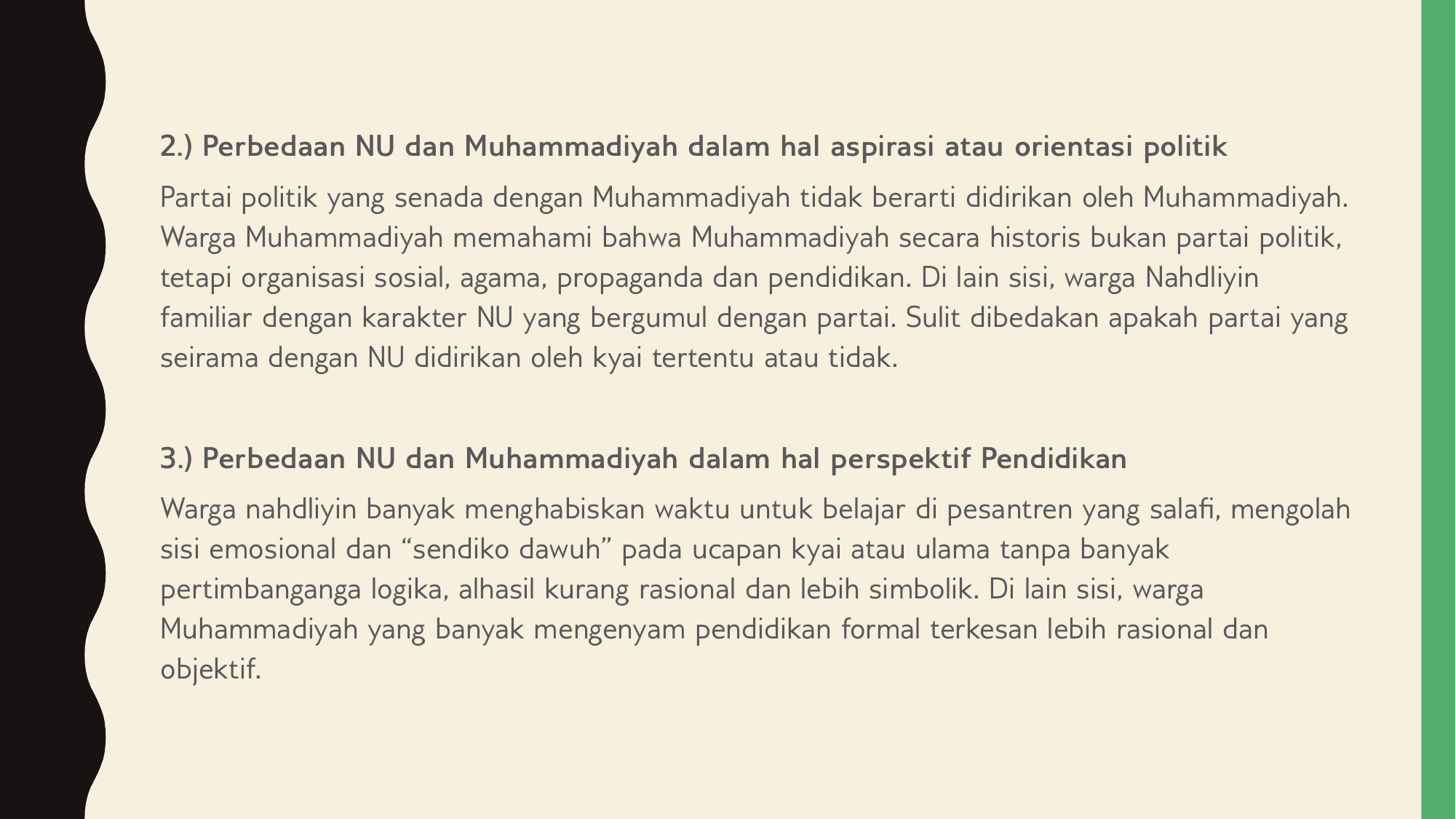

2.) Perbedaan NU dan Muhammadiyah dalam hal aspirasi atau orientasi politik
Partai politik yang senada dengan Muhammadiyah tidak berarti didirikan oleh Muhammadiyah. Warga Muhammadiyah memahami bahwa Muhammadiyah secara historis bukan partai politik, tetapi organisasi sosial, agama, propaganda dan pendidikan. Di lain sisi, warga Nahdliyin familiar dengan karakter NU yang bergumul dengan partai. Sulit dibedakan apakah partai yang seirama dengan NU didirikan oleh kyai tertentu atau tidak.

3.) Perbedaan NU dan Muhammadiyah dalam hal perspektif Pendidikan
Warga nahdliyin banyak menghabiskan waktu untuk belajar di pesantren yang salafi, mengolah sisi emosional dan “sendiko dawuh” pada ucapan kyai atau ulama tanpa banyak pertimbanganga logika, alhasil kurang rasional dan lebih simbolik. Di lain sisi, warga Muhammadiyah yang banyak mengenyam pendidikan formal terkesan lebih rasional dan objektif.